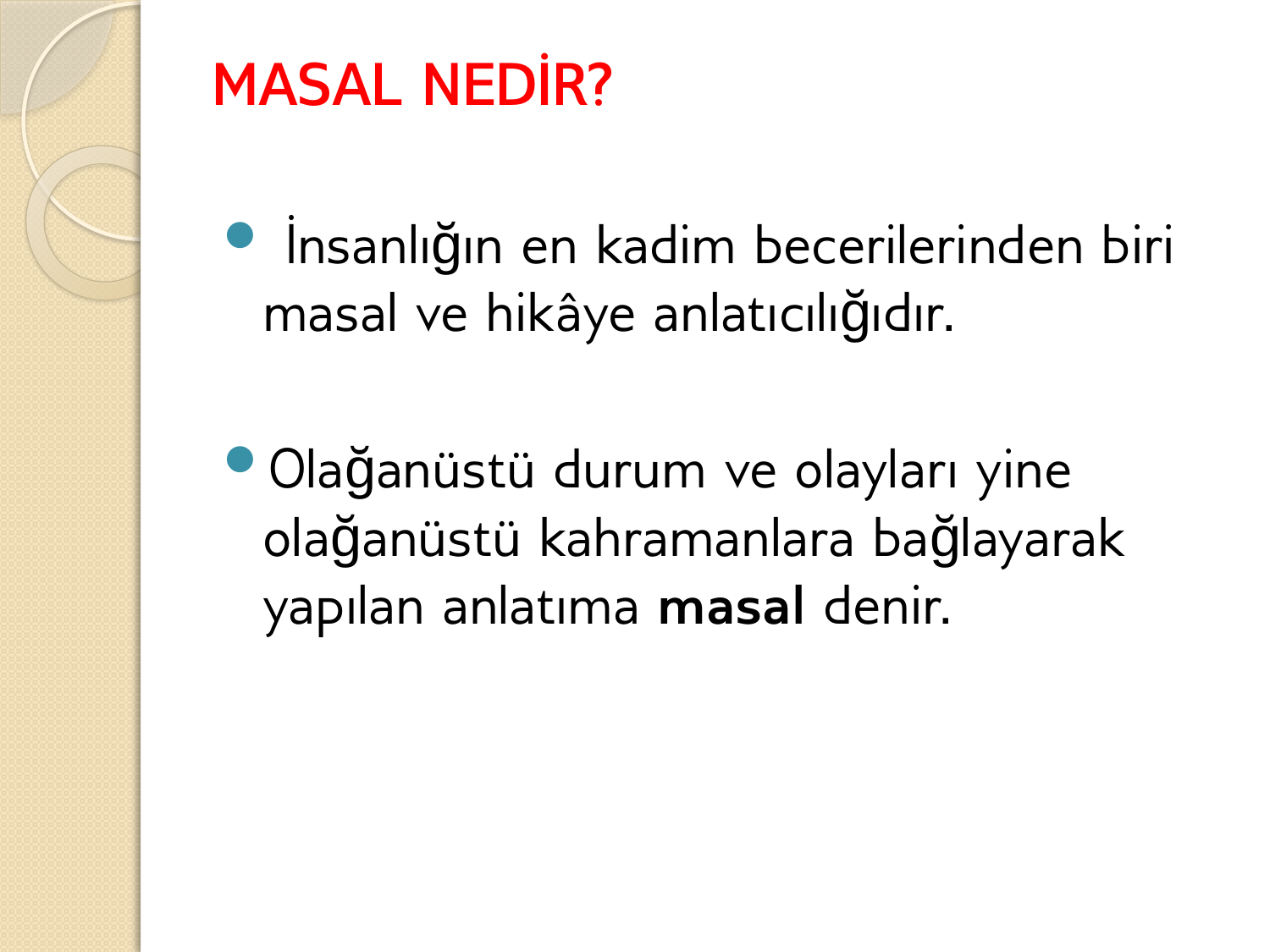

# MASAL NEDİR?
 İnsanlığın en kadim becerilerinden biri masal ve hikâye anlatıcılığıdır.

Olağanüstü durum ve olayları yine olağanüstü kahramanlara bağlayarak yapılan anlatıma masal denir.